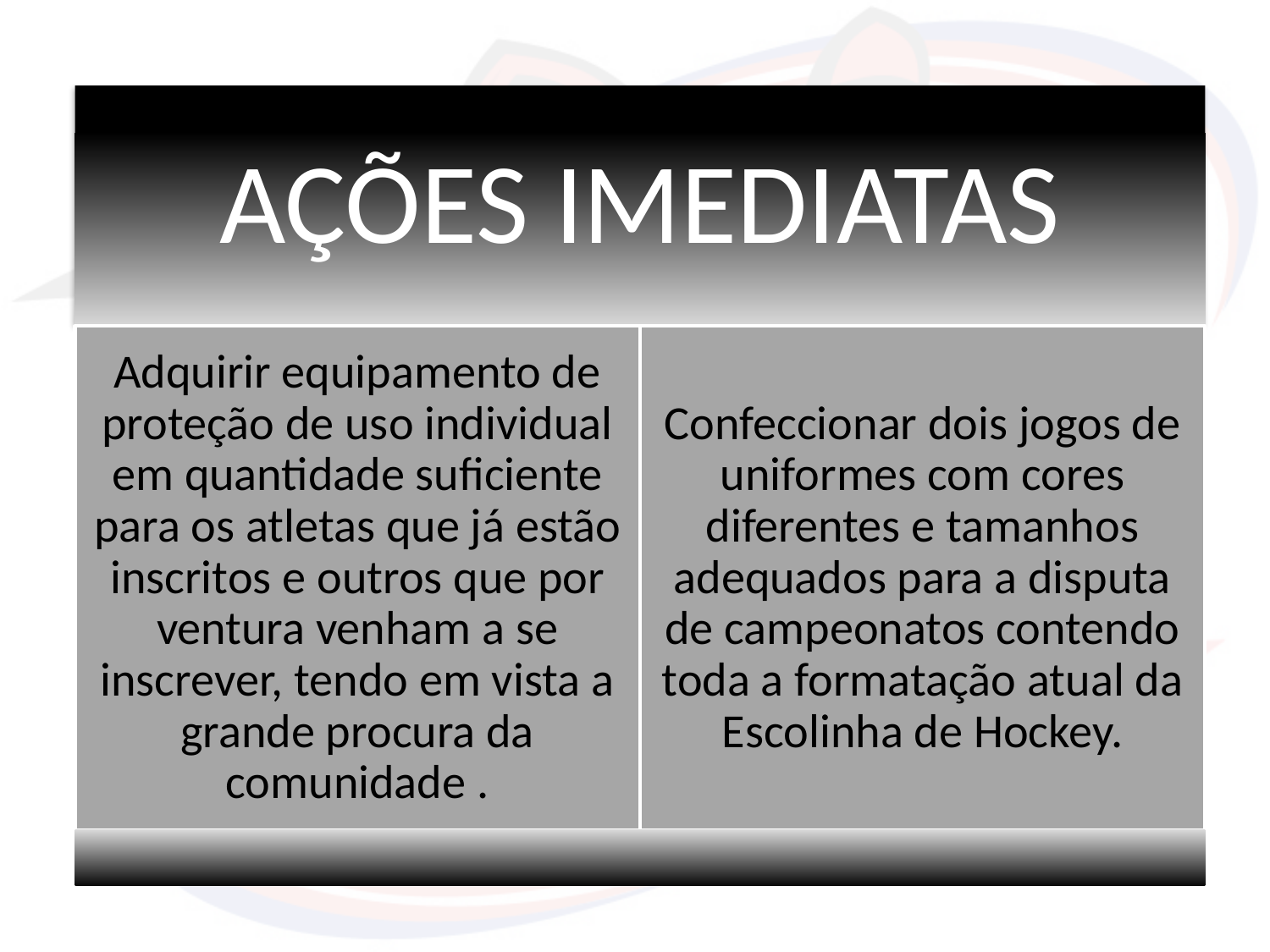

AÇÕES IMEDIATAS
Adquirir equipamento de proteção de uso individual em quantidade suficiente para os atletas que já estão inscritos e outros que por ventura venham a se inscrever, tendo em vista a grande procura da comunidade .
Confeccionar dois jogos de uniformes com cores diferentes e tamanhos adequados para a disputa de campeonatos contendo toda a formatação atual da Escolinha de Hockey.
#